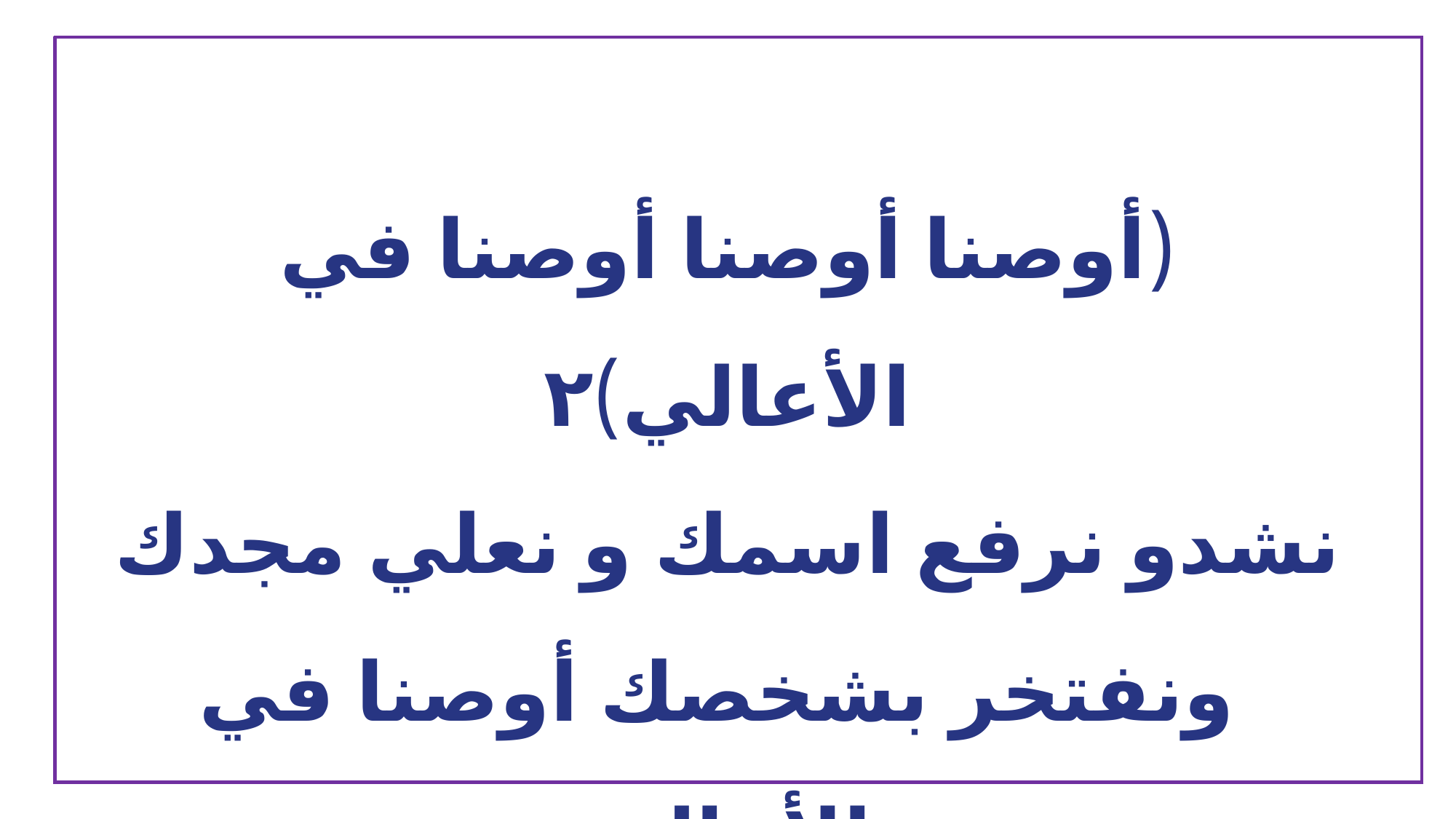

(أوصنا أوصنا أوصنا في الأعالي)٢
نشدو نرفع اسمك و نعلي مجدك
 ونفتخر بشخصك أوصنا في الأعالي